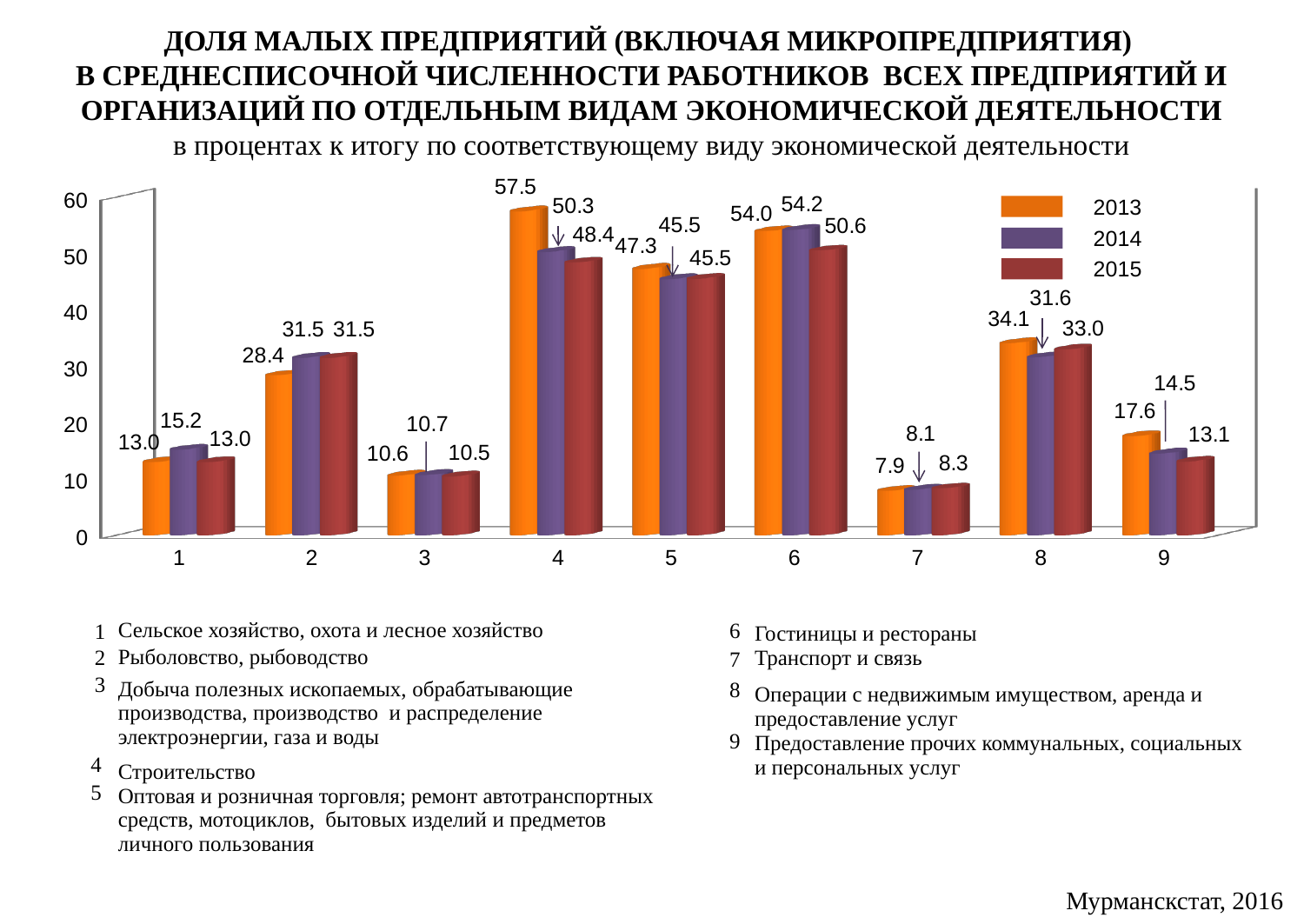

ДОЛЯ МАЛЫХ ПРЕДПРИЯТИЙ (ВКЛЮЧАЯ МИКРОПРЕДПРИЯТИЯ)
В СРЕДНЕСПИСОЧНОЙ ЧИСЛЕННОСТИ РАБОТНИКОВ  ВСЕХ ПРЕДПРИЯТИЙ И ОРГАНИЗАЦИЙ ПО ОТДЕЛЬНЫМ ВИДАМ ЭКОНОМИЧЕСКОЙ ДЕЯТЕЛЬНОСТИ
в процентах к итогу по соответствующему виду экономической деятельности

[unsupported chart]

2013

2014

2015

1
2
3
4
5
6
7
8
9
| Гостиницы и рестораны Транспорт и связь |
| --- |
| Операции с недвижимым имуществом, аренда и предоставление услуг Предоставление прочих коммунальных, социальных и персональных услуг |
| Сельское хозяйство, охота и лесное хозяйство |
| --- |
| Рыболовство, рыбоводство |
| Добыча полезных ископаемых, обрабатывающие производства, производство и распределение электроэнергии, газа и воды |
| Строительство Оптовая и розничная торговля; ремонт автотранспортных средств, мотоциклов, бытовых изделий и предметов личного пользования |
6
1
2
7
3
8
9
4
5
Мурманскстат, 2016